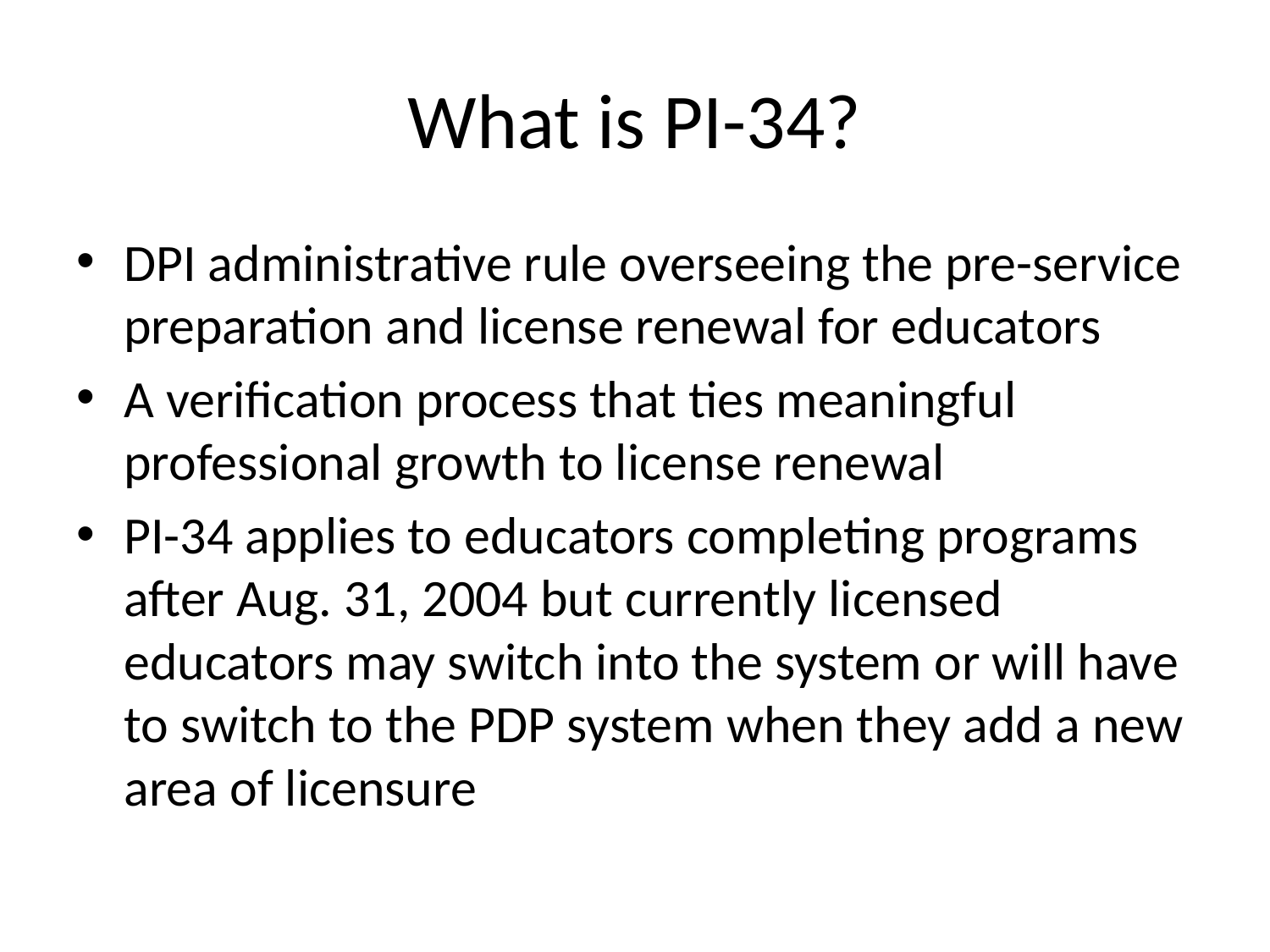

# What is PI-34?
DPI administrative rule overseeing the pre-service preparation and license renewal for educators
A verification process that ties meaningful professional growth to license renewal
PI-34 applies to educators completing programs after Aug. 31, 2004 but currently licensed educators may switch into the system or will have to switch to the PDP system when they add a new area of licensure